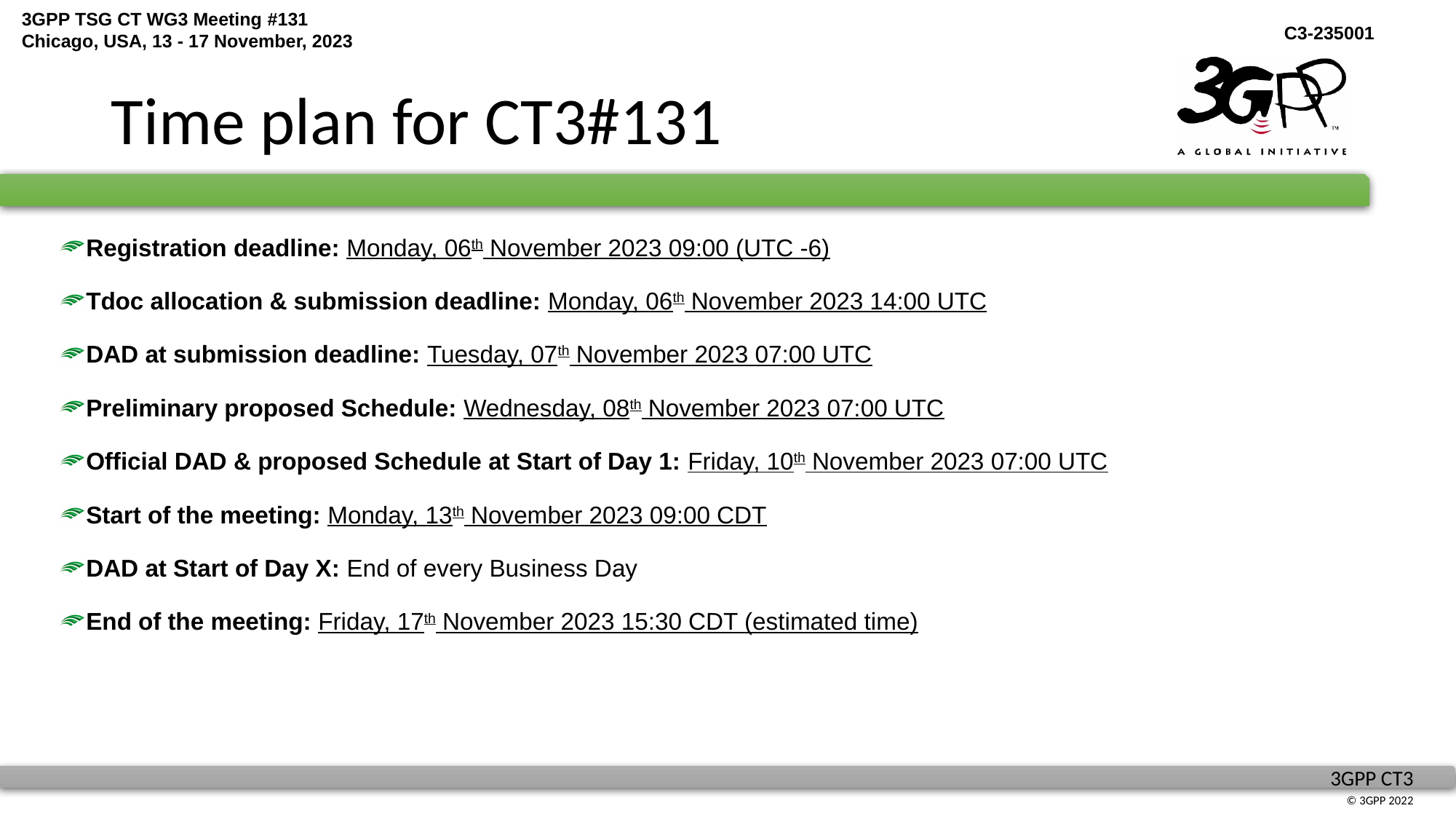

# Time plan for CT3#131
Registration deadline: Monday, 06th November 2023 09:00 (UTC -6)
Tdoc allocation & submission deadline: Monday, 06th November 2023 14:00 UTC
DAD at submission deadline: Tuesday, 07th November 2023 07:00 UTC
Preliminary proposed Schedule: Wednesday, 08th November 2023 07:00 UTC
Official DAD & proposed Schedule at Start of Day 1: Friday, 10th November 2023 07:00 UTC
Start of the meeting: Monday, 13th November 2023 09:00 CDT
DAD at Start of Day X: End of every Business Day
End of the meeting: Friday, 17th November 2023 15:30 CDT (estimated time)